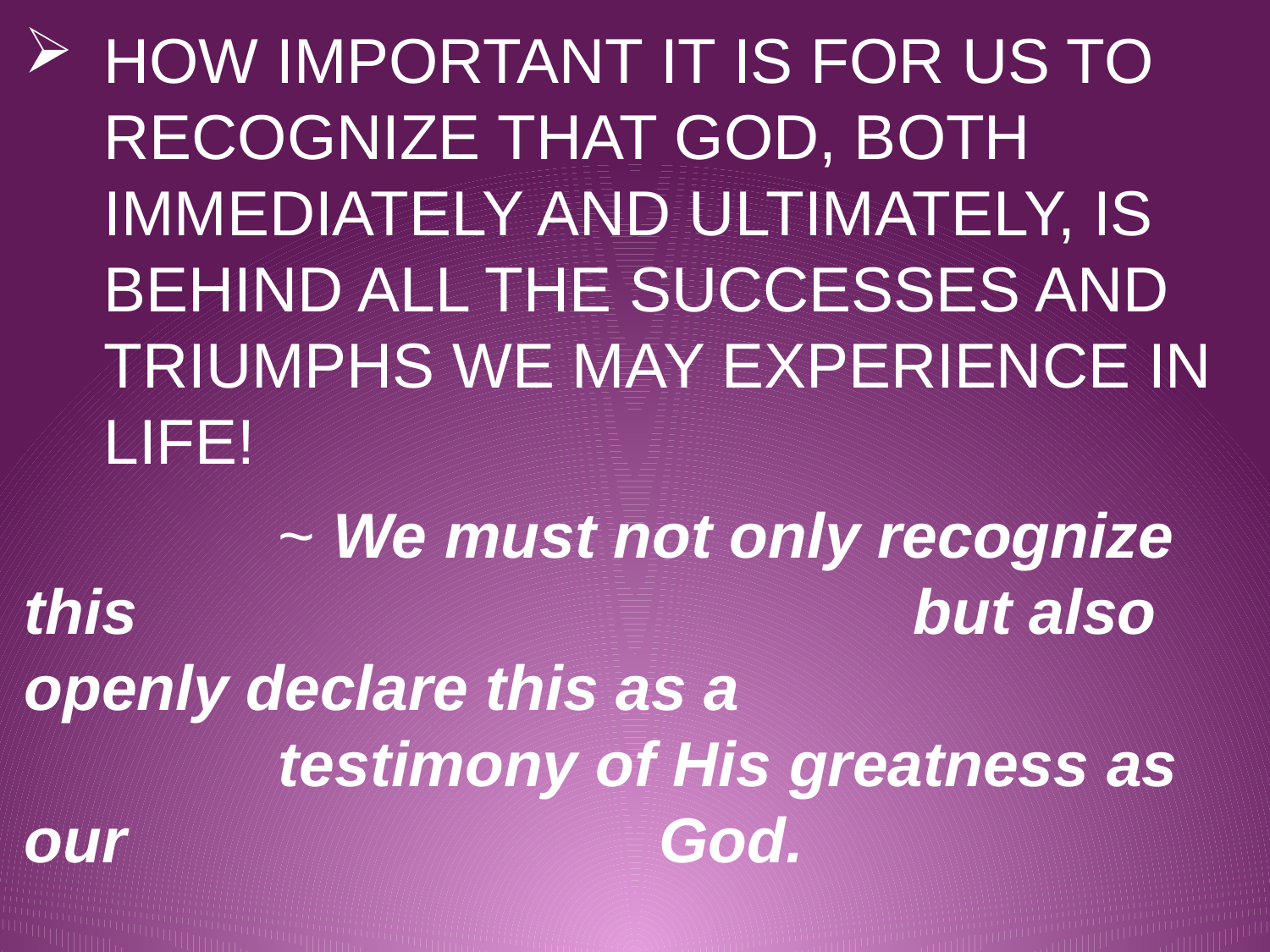

HOW IMPORTANT IT IS FOR US TO RECOGNIZE THAT GOD, BOTH IMMEDIATELY AND ULTIMATELY, IS BEHIND ALL THE SUCCESSES AND TRIUMPHS WE MAY EXPERIENCE IN LIFE!
		~ We must not only recognize this 						but also openly declare this as a 						testimony of His greatness as our 					God.